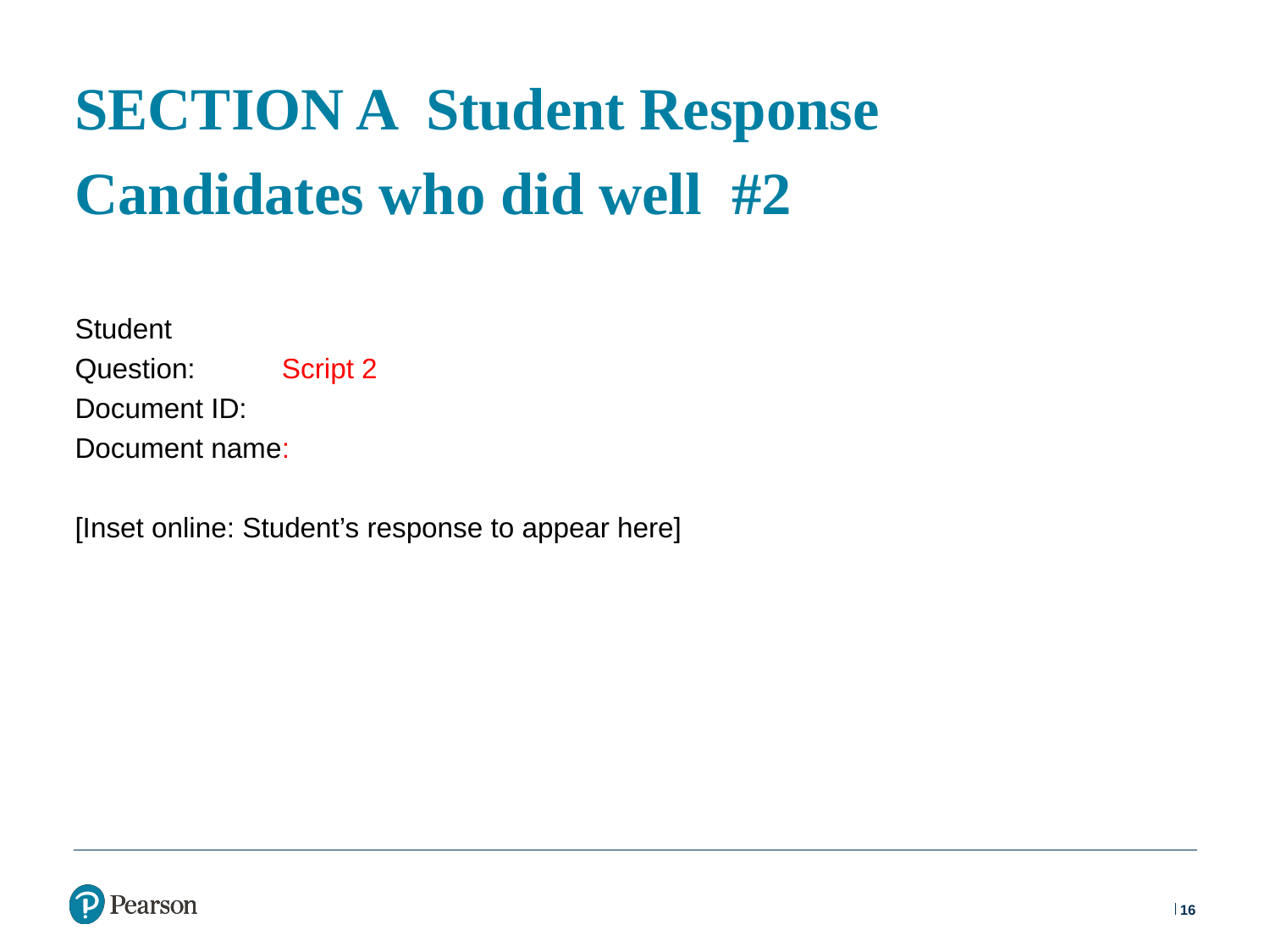

# SECTION A  Student Response  Candidates who did well  #2
Student
Question:           Script 2
Document ID:
Document name:

[Inset online: Student’s response to appear here]

16